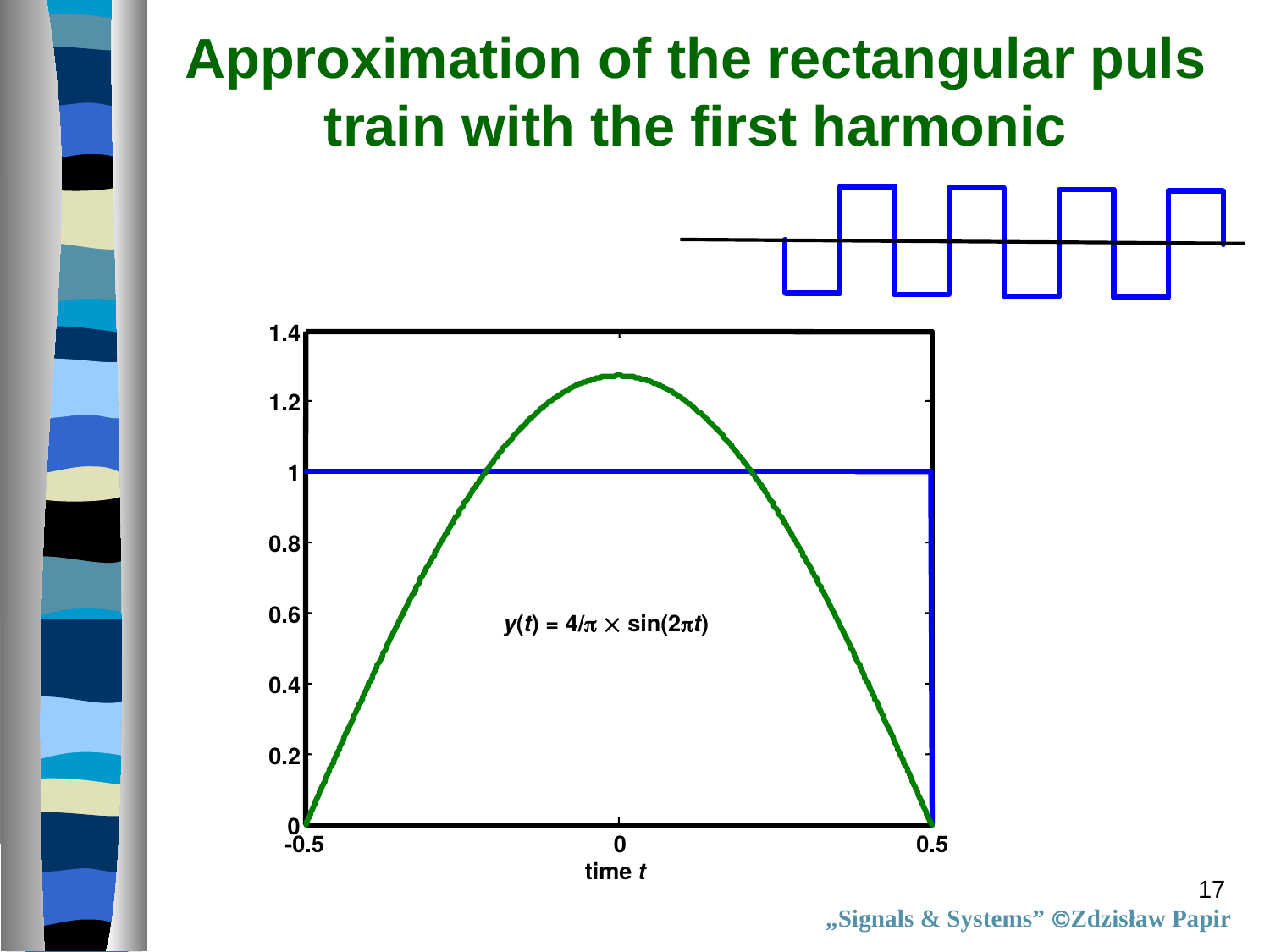

Approximation of the rectangular puls train with the first harmonic

1.4

1.2

1

0.8

0.6
y(t) = 4/π × sin(2πt)

0.4

0.2

0

-0.5
0
0.5
time t
17
„Signals & Systems” ©Zdzisław Papir